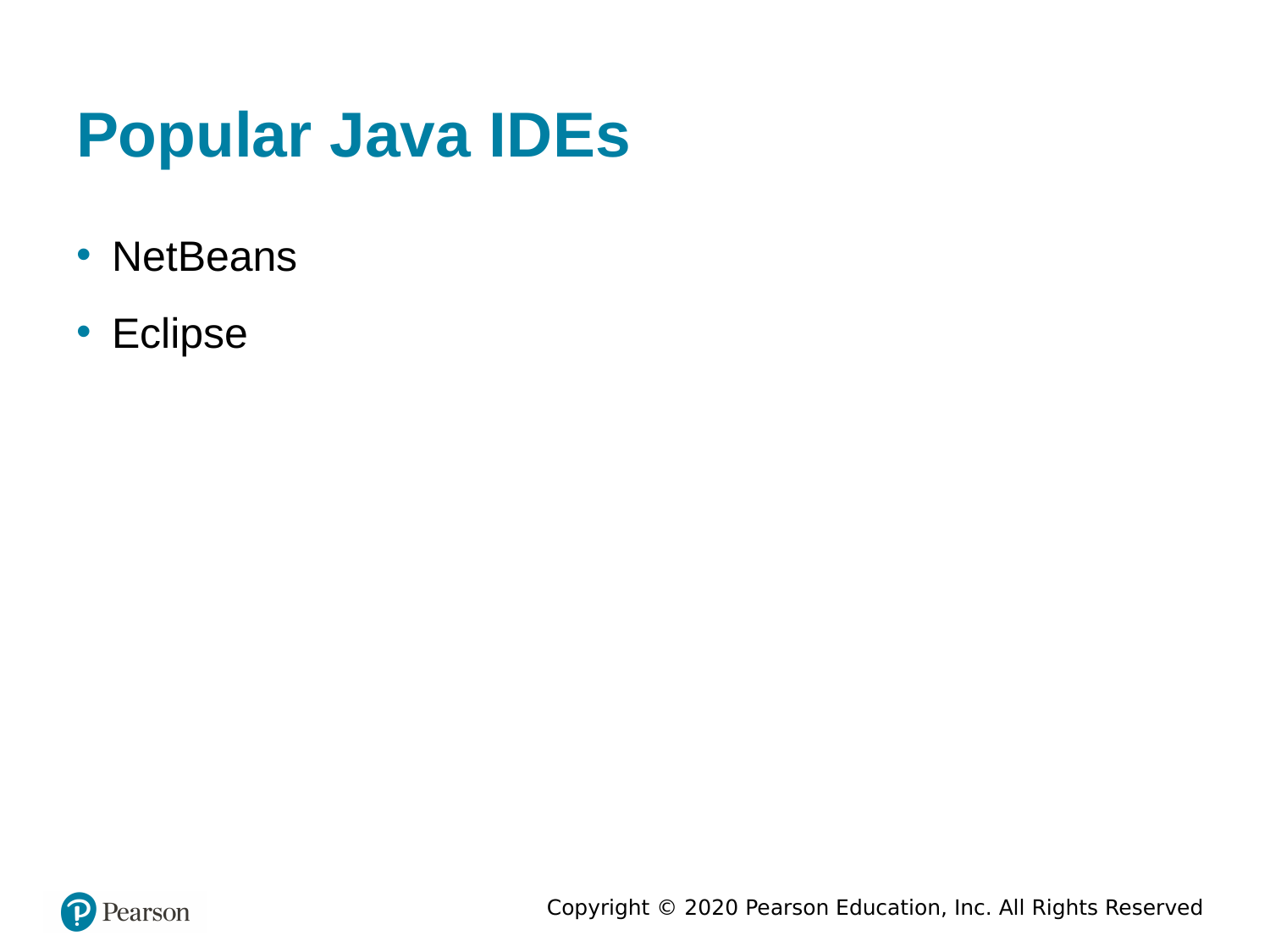

# Popular Java I D Es
NetBeans
Eclipse